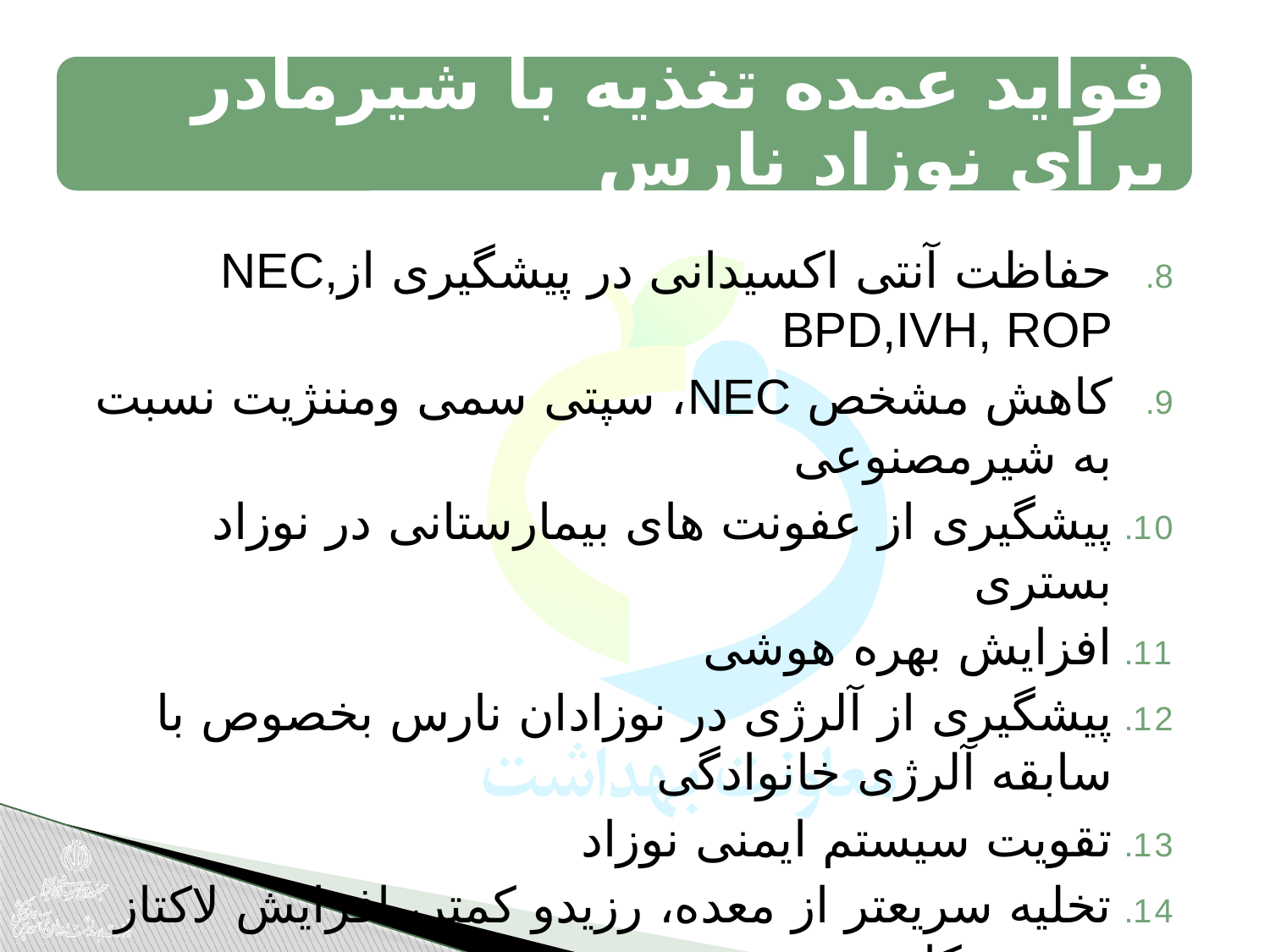

فواید عمده تغذیه با شیرمادر برای نوزاد نارس
حفاظت آنتی اکسیدانی در پیشگیری ازNEC, BPD,IVH, ROP
کاهش مشخص NEC، سپتی سمی ومننژيت نسبت به شیرمصنوعی
پیشگیری از عفونت های بیمارستانی در نوزاد بستری
افزایش بهره هوشی
پیشگیری از آلرژی در نوزادان نارس بخصوص با سابقه آلرژی خانوادگی
تقویت سیستم ایمنی نوزاد
تخلیه سریعتر از معده، رزیدو کمتر، افزایش لاکتاز روده و کاهش نفوذ پذيری روده
ترخيص زودتر وکمتر بستری شدن مجدد